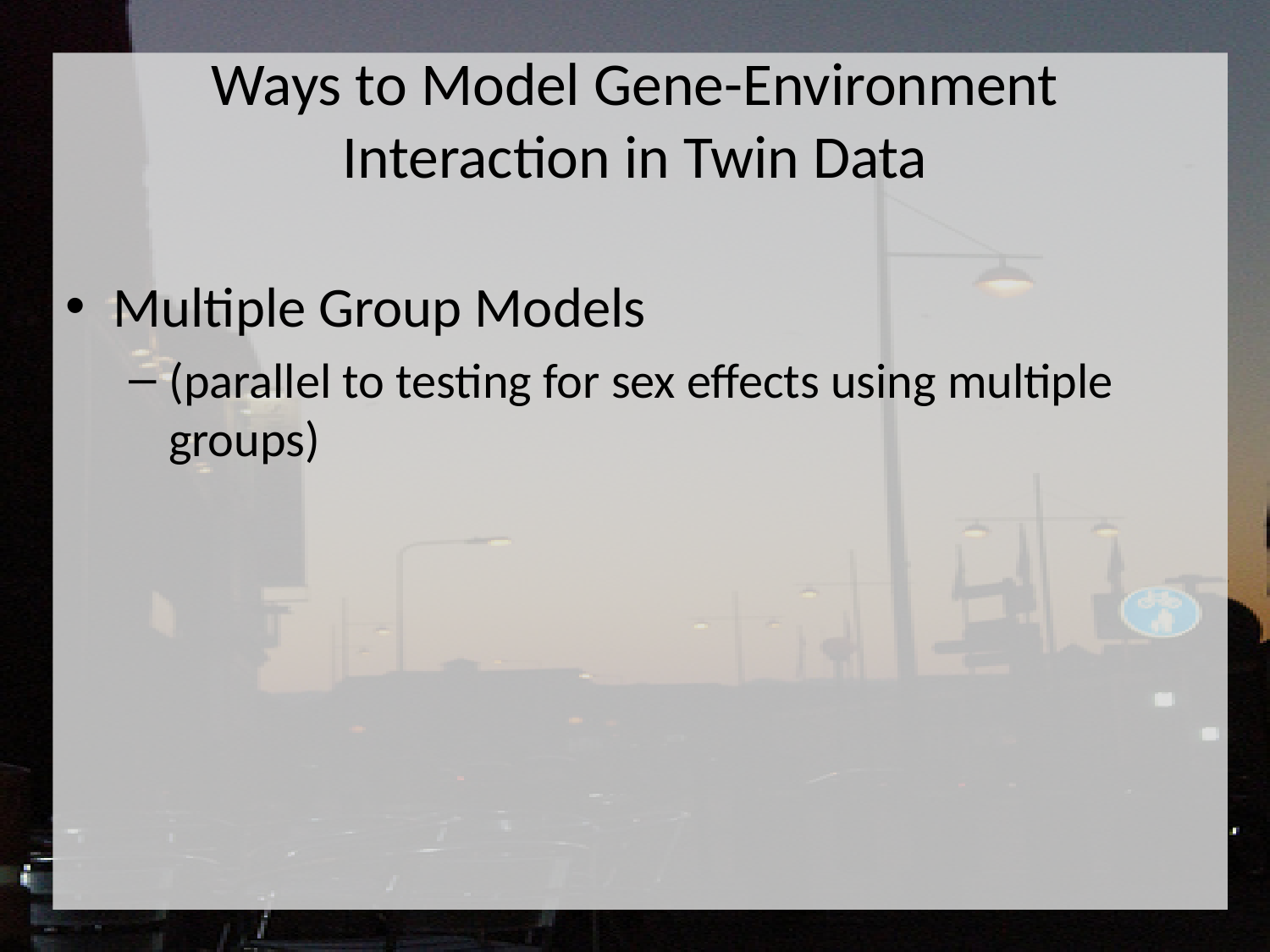

# Ways to Model Gene-Environment Interaction in Twin Data

Multiple Group Models
(parallel to testing for sex effects using multiple groups)